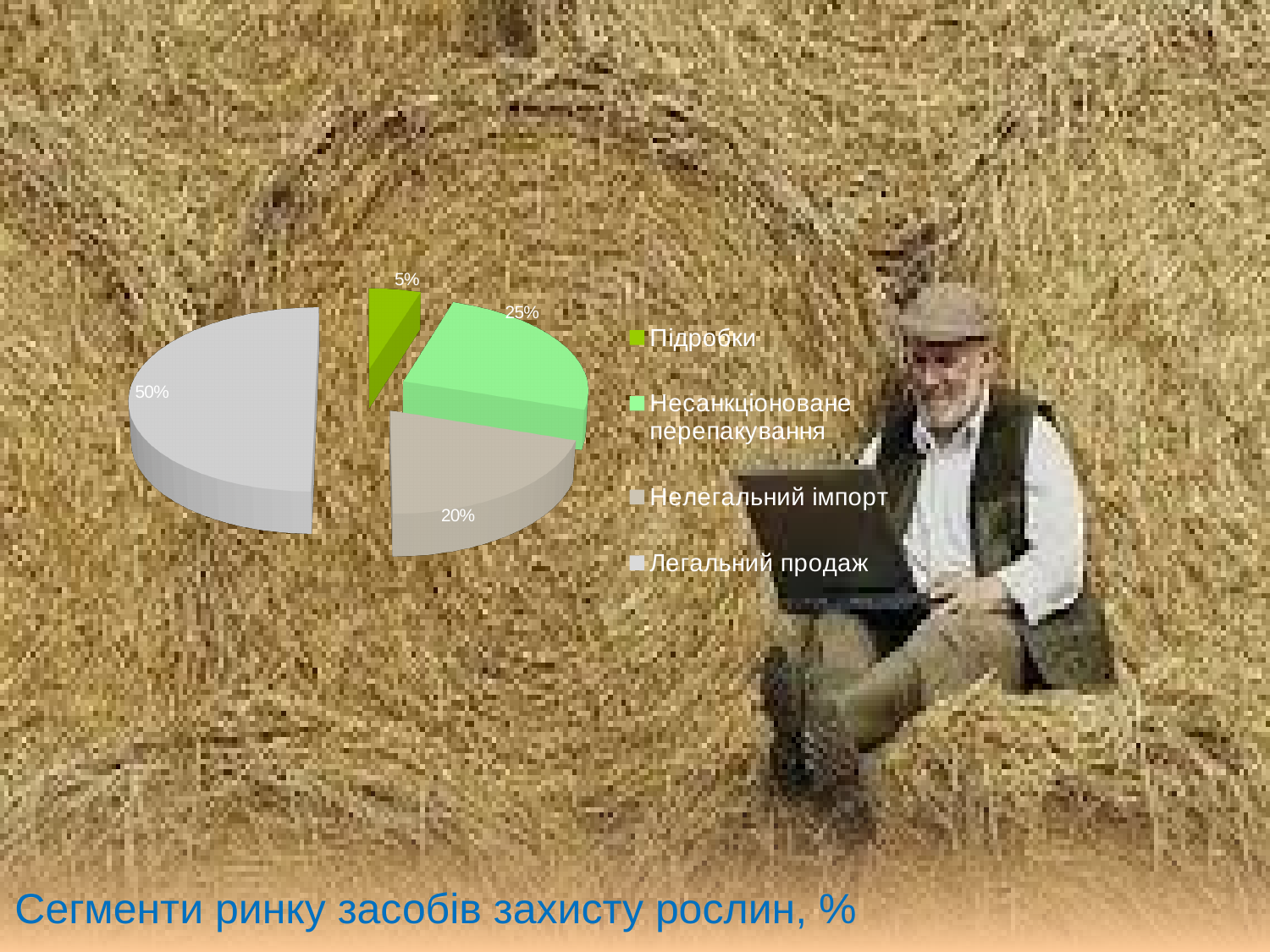

[unsupported chart]

# Сегменти ринку засобів захисту рослин, %